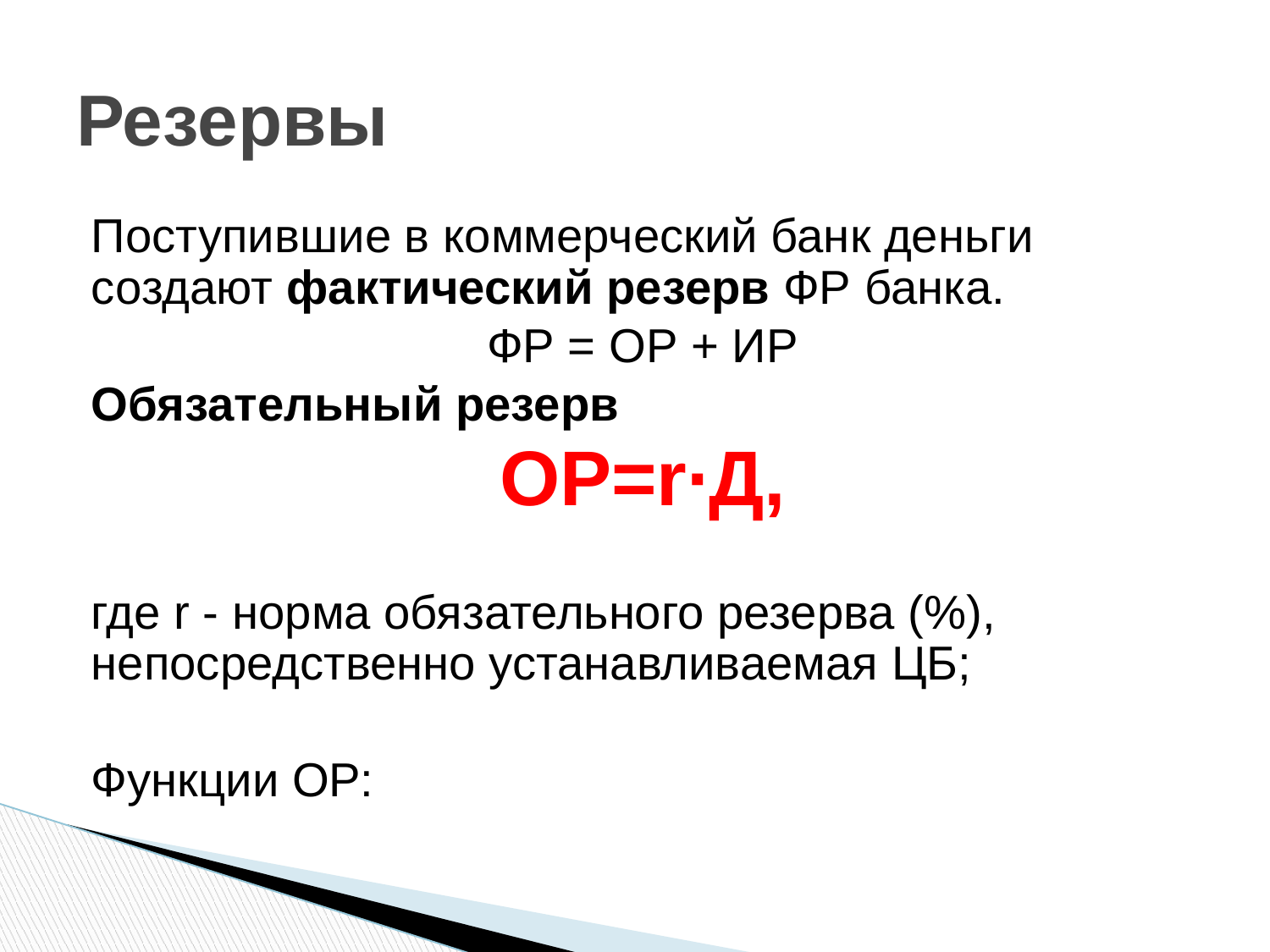

# Резервы
Поступившие в коммерческий банк деньги создают фактический резерв ФР банка.
ФР = ОР + ИР
Обязательный резерв
ОР=r∙Д,

где r - норма обязательного резерва (%), непосредственно устанавливаемая ЦБ;

Функции ОР: